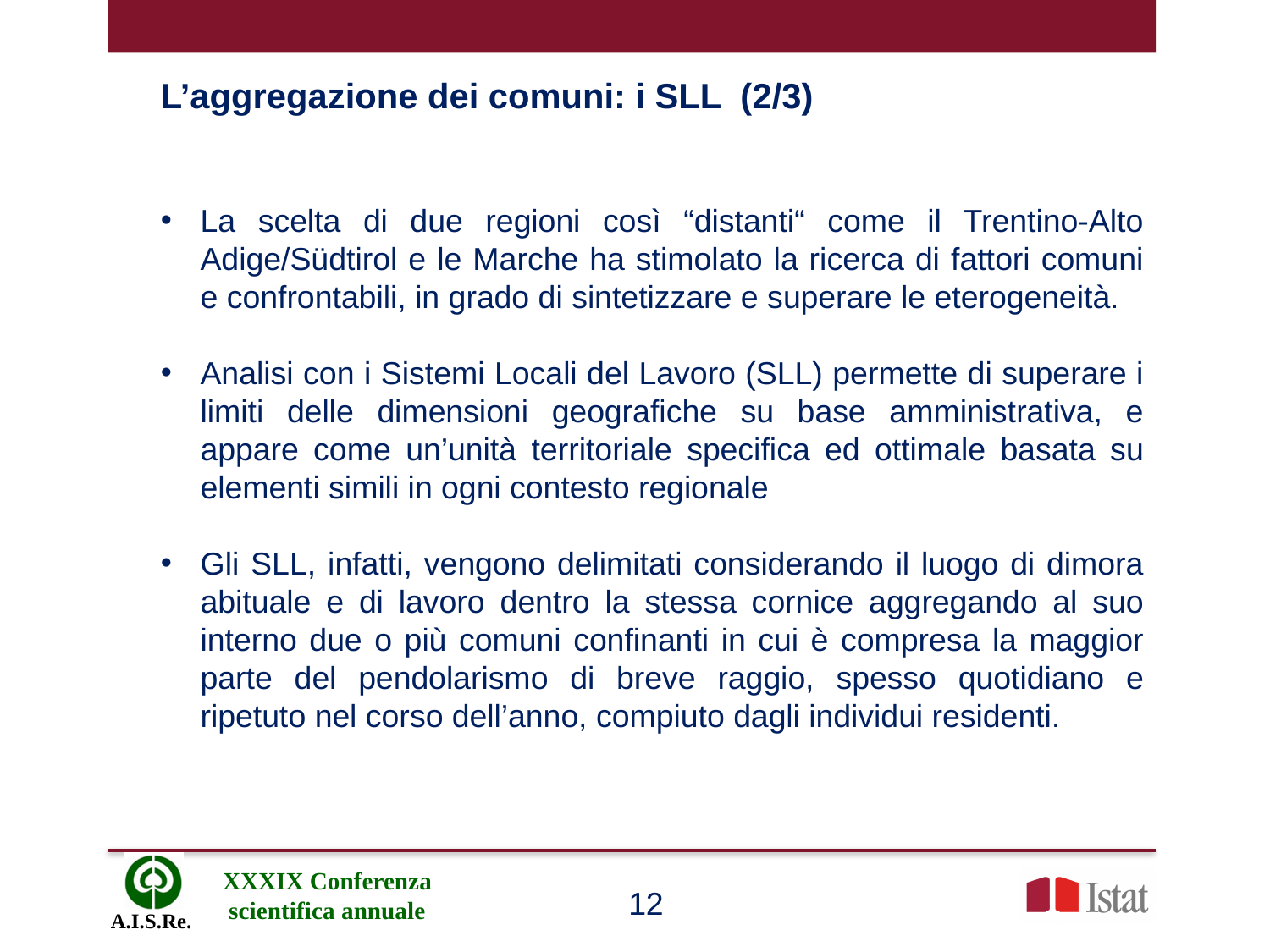

L’aggregazione dei comuni: i SLL  (2/3)

La scelta di due regioni così “distanti“ come il Trentino-Alto Adige/Südtirol e le Marche ha stimolato la ricerca di fattori comuni e confrontabili, in grado di sintetizzare e superare le eterogeneità.

Analisi con i Sistemi Locali del Lavoro (SLL) permette di superare i limiti delle dimensioni geografiche su base amministrativa, e appare come un’unità territoriale specifica ed ottimale basata su elementi simili in ogni contesto regionale

Gli SLL, infatti, vengono delimitati considerando il luogo di dimora abituale e di lavoro dentro la stessa cornice aggregando al suo interno due o più comuni confinanti in cui è compresa la maggior parte del pendolarismo di breve raggio, spesso quotidiano e ripetuto nel corso dell’anno, compiuto dagli individui residenti.
12